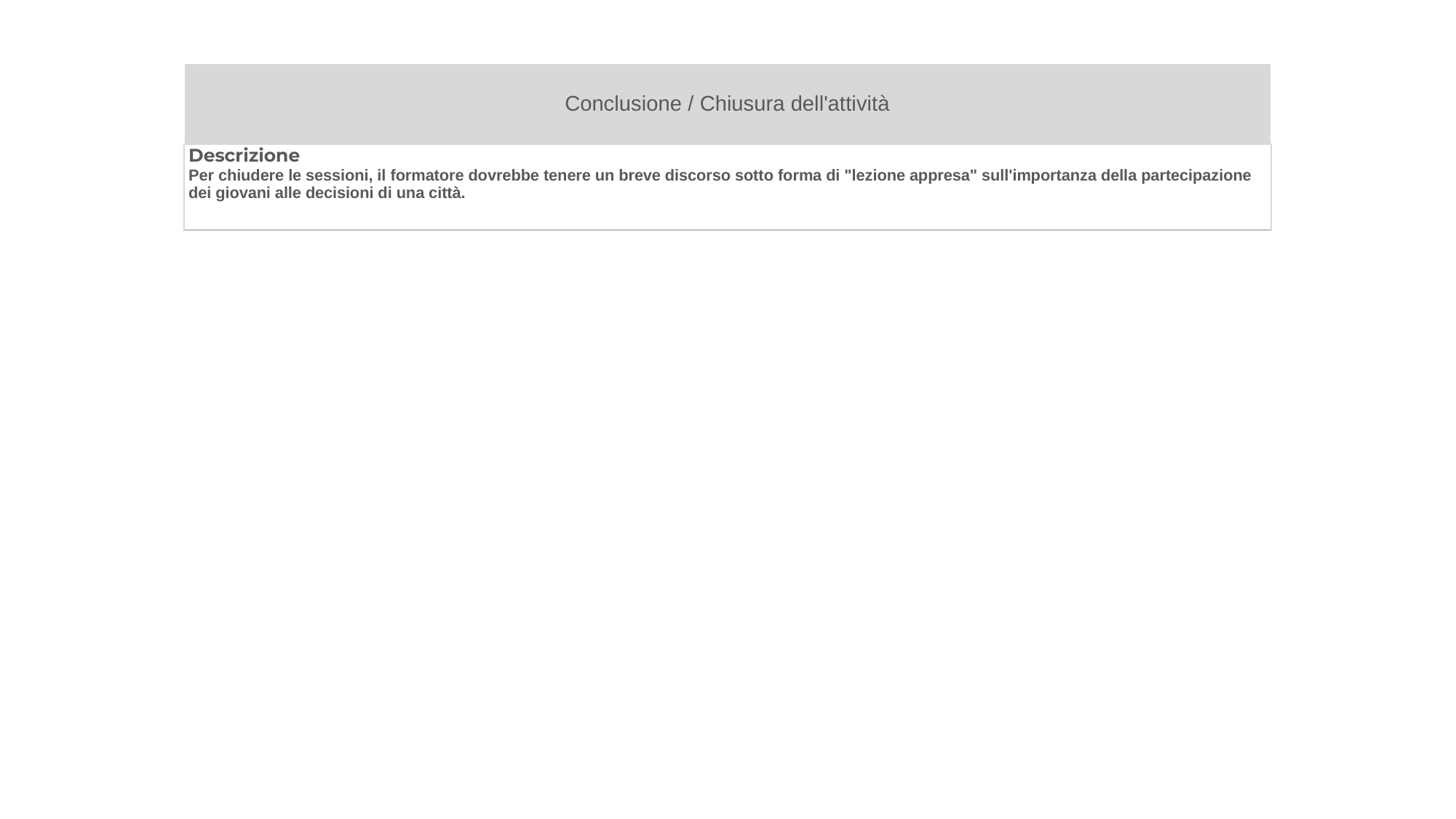

| Conclusione / Chiusura dell'attività |
| --- |
| Descrizione Per chiudere le sessioni, il formatore dovrebbe tenere un breve discorso sotto forma di "lezione appresa" sull'importanza della partecipazione dei giovani alle decisioni di una città. |